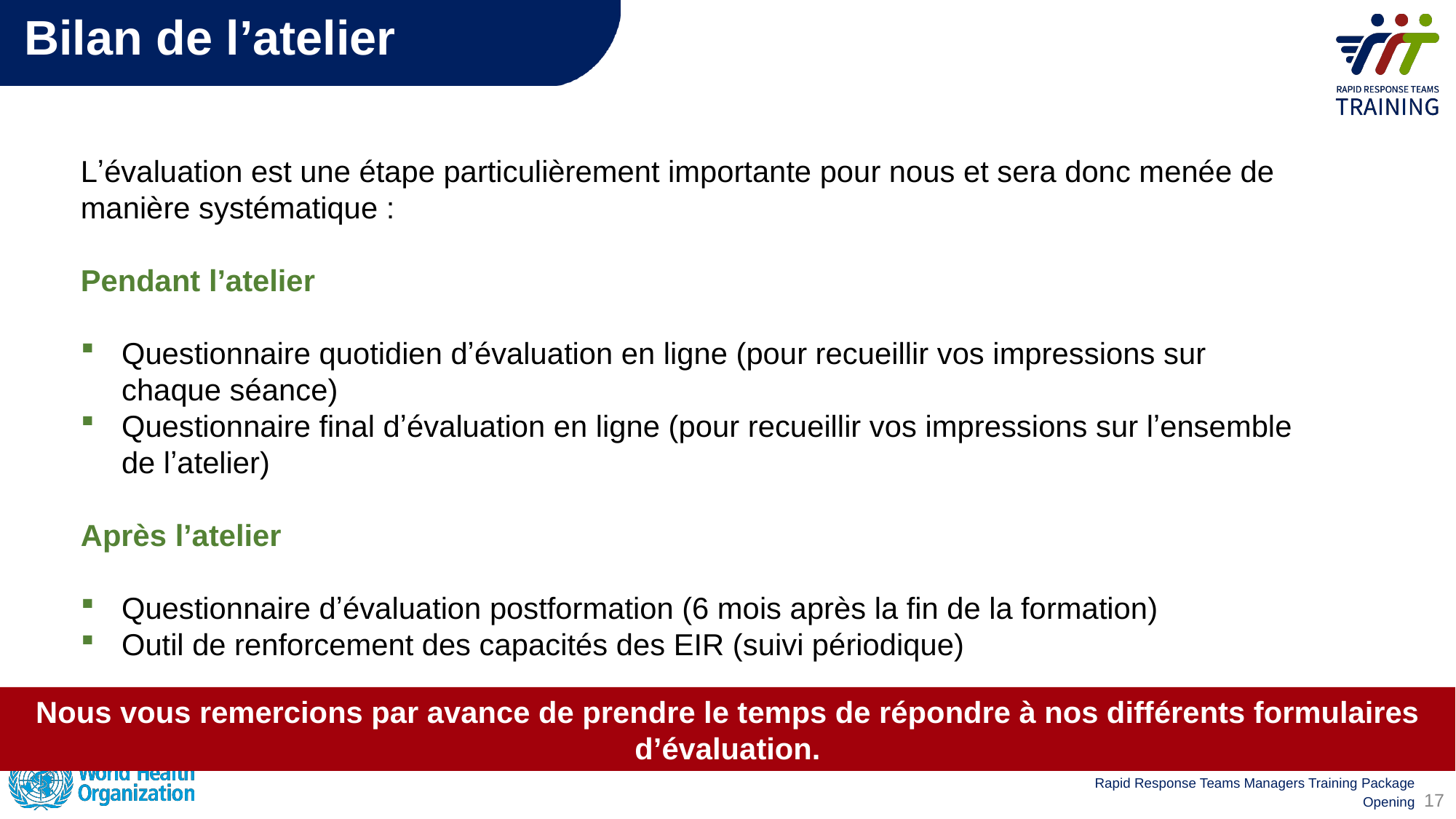

Bilan de l’atelier
Lʼévaluation est une étape particulièrement importante pour nous et sera donc menée de manière systématique :

Pendant lʼatelier

Questionnaire quotidien dʼévaluation en ligne (pour recueillir vos impressions sur chaque séance)
Questionnaire final dʼévaluation en ligne (pour recueillir vos impressions sur lʼensemble de lʼatelier)

Après lʼatelier

Questionnaire dʼévaluation postformation (6 mois après la fin de la formation)
Outil de renforcement des capacités des EIR (suivi périodique)
Nous vous remercions par avance de prendre le temps de répondre à nos différents formulaires dʼévaluation.
17